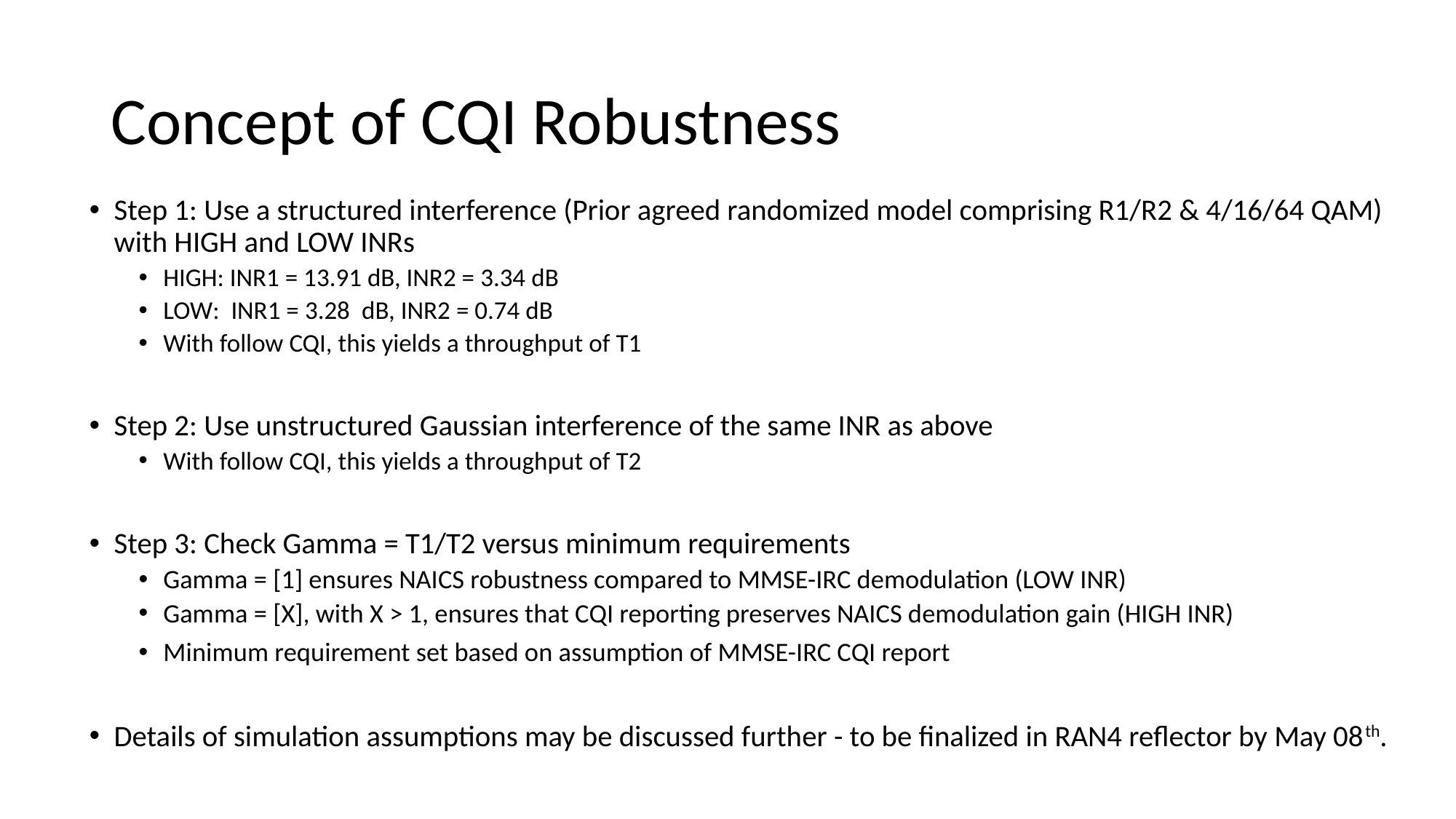

# Concept of CQI Robustness
Step 1: Use a structured interference (Prior agreed randomized model comprising R1/R2 & 4/16/64 QAM) with HIGH and LOW INRs
HIGH: INR1 = 13.91 dB, INR2 = 3.34 dB
LOW:  INR1 = 3.28  dB, INR2 = 0.74 dB
With follow CQI, this yields a throughput of T1

Step 2: Use unstructured Gaussian interference of the same INR as above
With follow CQI, this yields a throughput of T2

Step 3: Check Gamma = T1/T2 versus minimum requirements
Gamma = [1] ensures NAICS robustness compared to MMSE-IRC demodulation (LOW INR)
Gamma = [X], with X > 1, ensures that CQI reporting preserves NAICS demodulation gain (HIGH INR)
Minimum requirement set based on assumption of MMSE-IRC CQI report

Details of simulation assumptions may be discussed further - to be finalized in RAN4 reflector by May 08th.